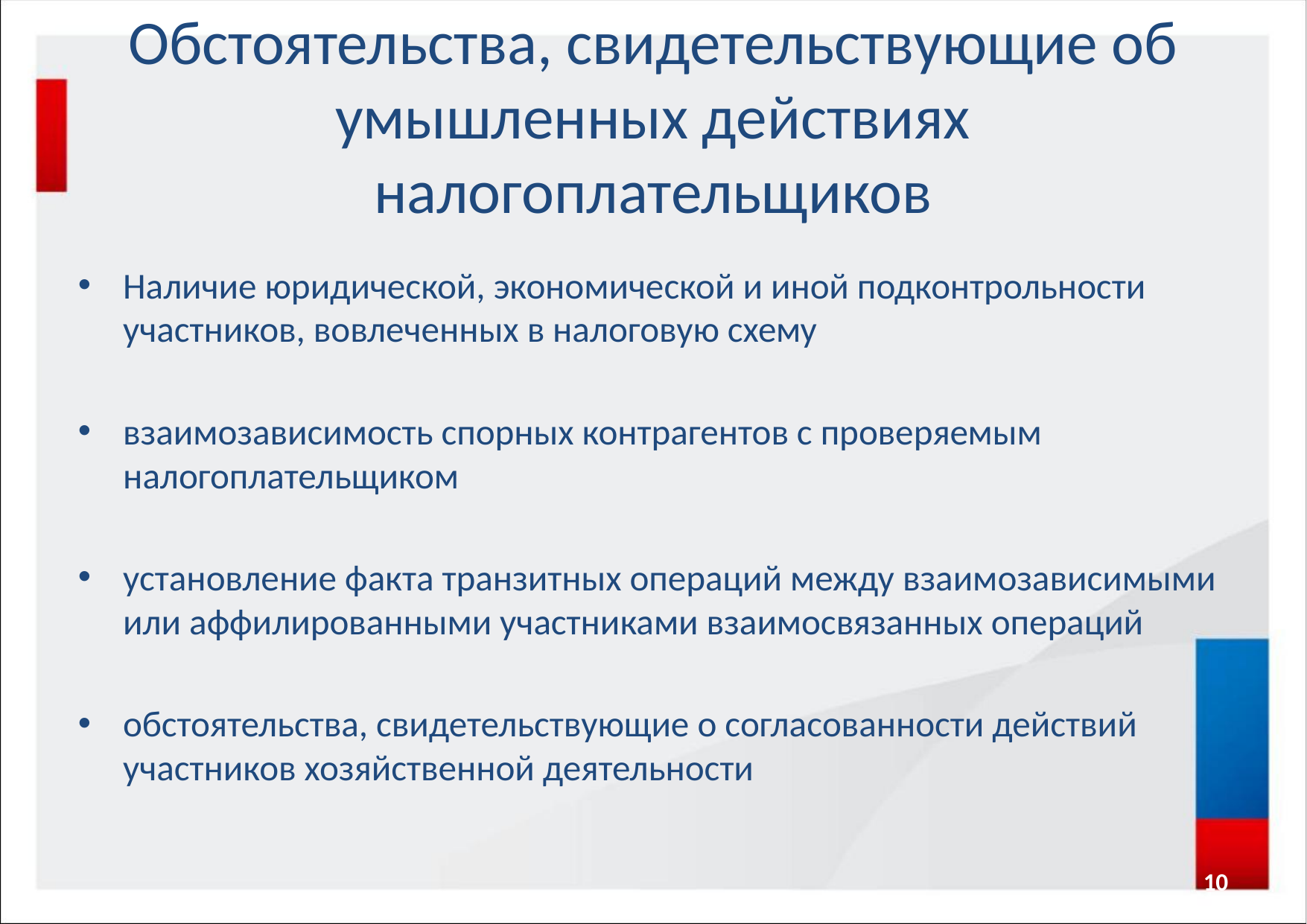

# Обстоятельства, свидетельствующие об умышленных действиях налогоплательщиков

Наличие юридической, экономической и иной подконтрольности участников, вовлеченных в налоговую схему

взаимозависимость спорных контрагентов с проверяемым налогоплательщиком

установление факта транзитных операций между взаимозависимыми или аффилированными участниками взаимосвязанных операций

обстоятельства, свидетельствующие о согласованности действий участников хозяйственной деятельности

10